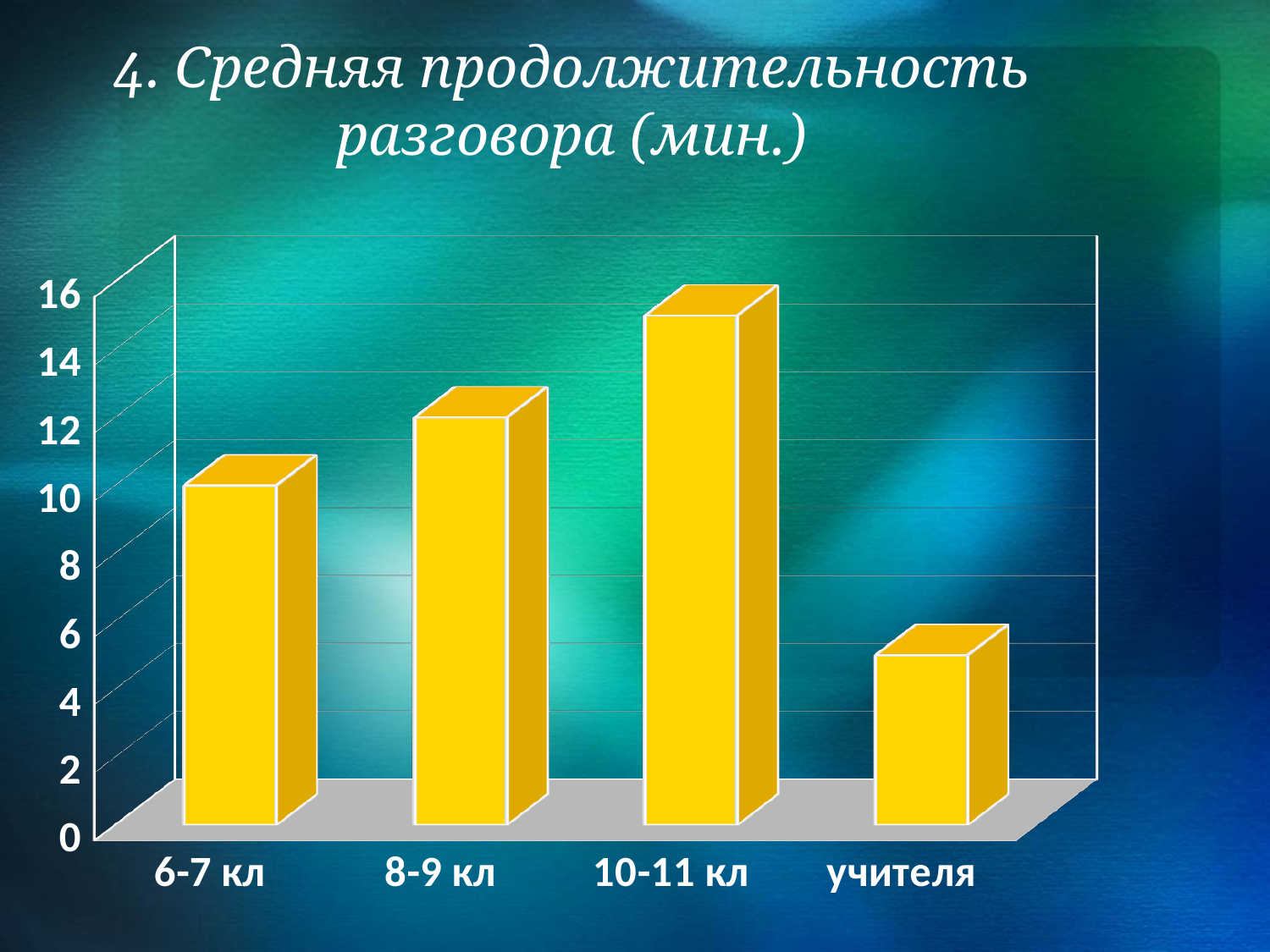

4. Средняя продолжительность разговора (мин.)

[unsupported chart]